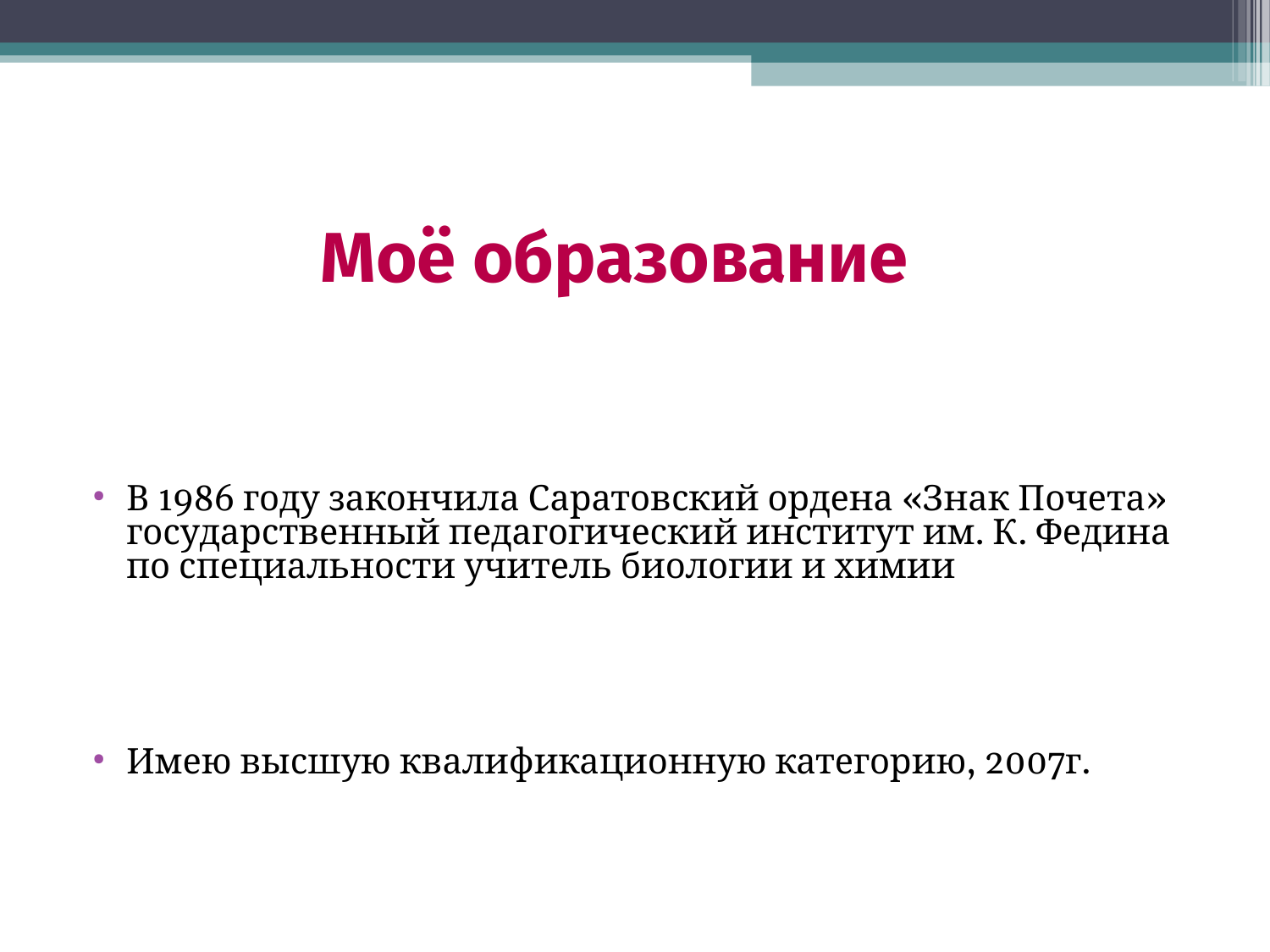

Моё образование

В 1986 году закончила Саратовский ордена «Знак Почета» государственный педагогический институт им. К. Федина по специальности учитель биологии и химии

Имею высшую квалификационную категорию, 2007г.